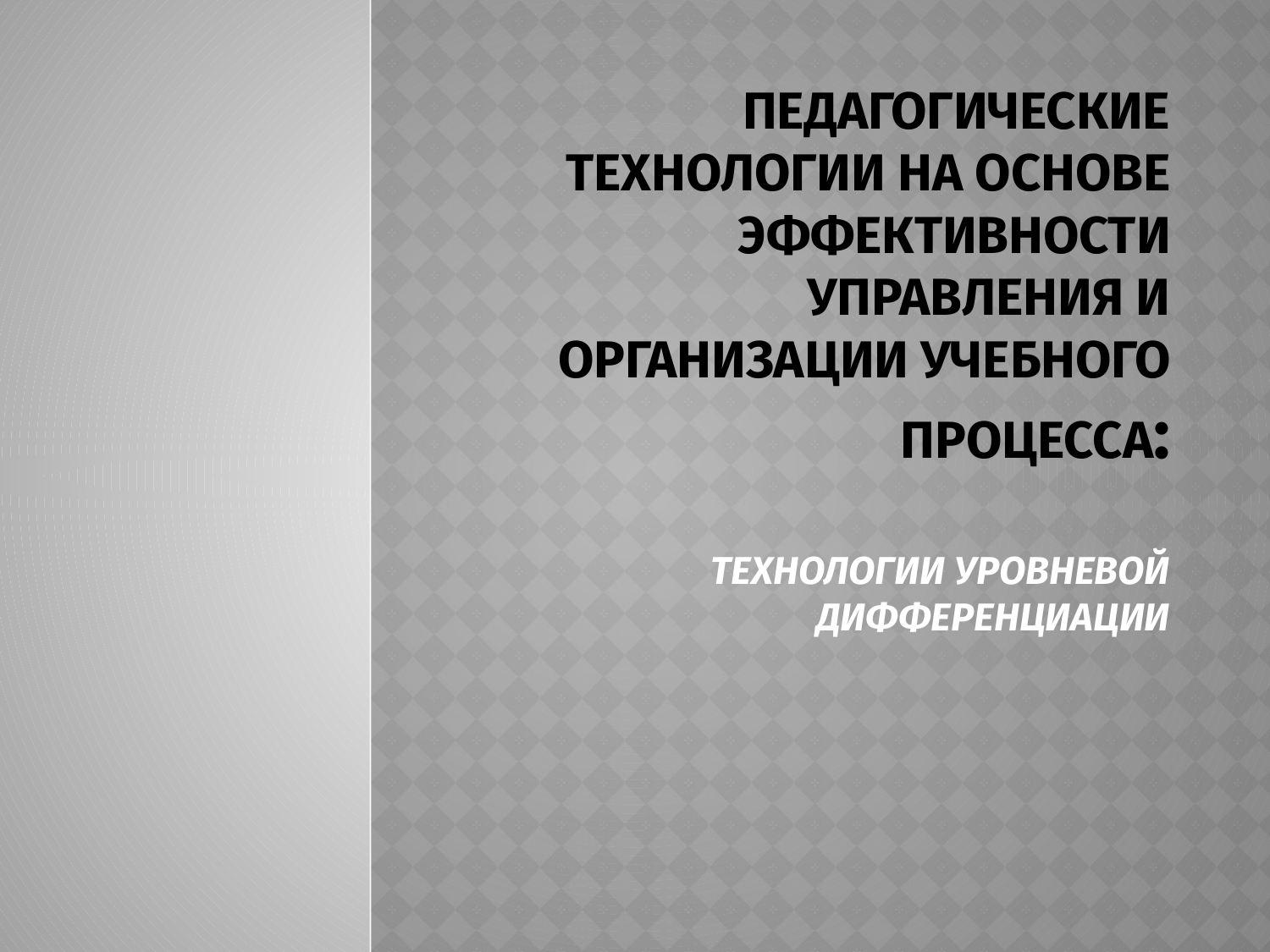

# Педагогические технологии на основе эффективности управления и организации учебного процесса:
ТЕХНОЛОГИИ УРОВНЕВОЙ ДИФФЕРЕНЦИАЦИИ